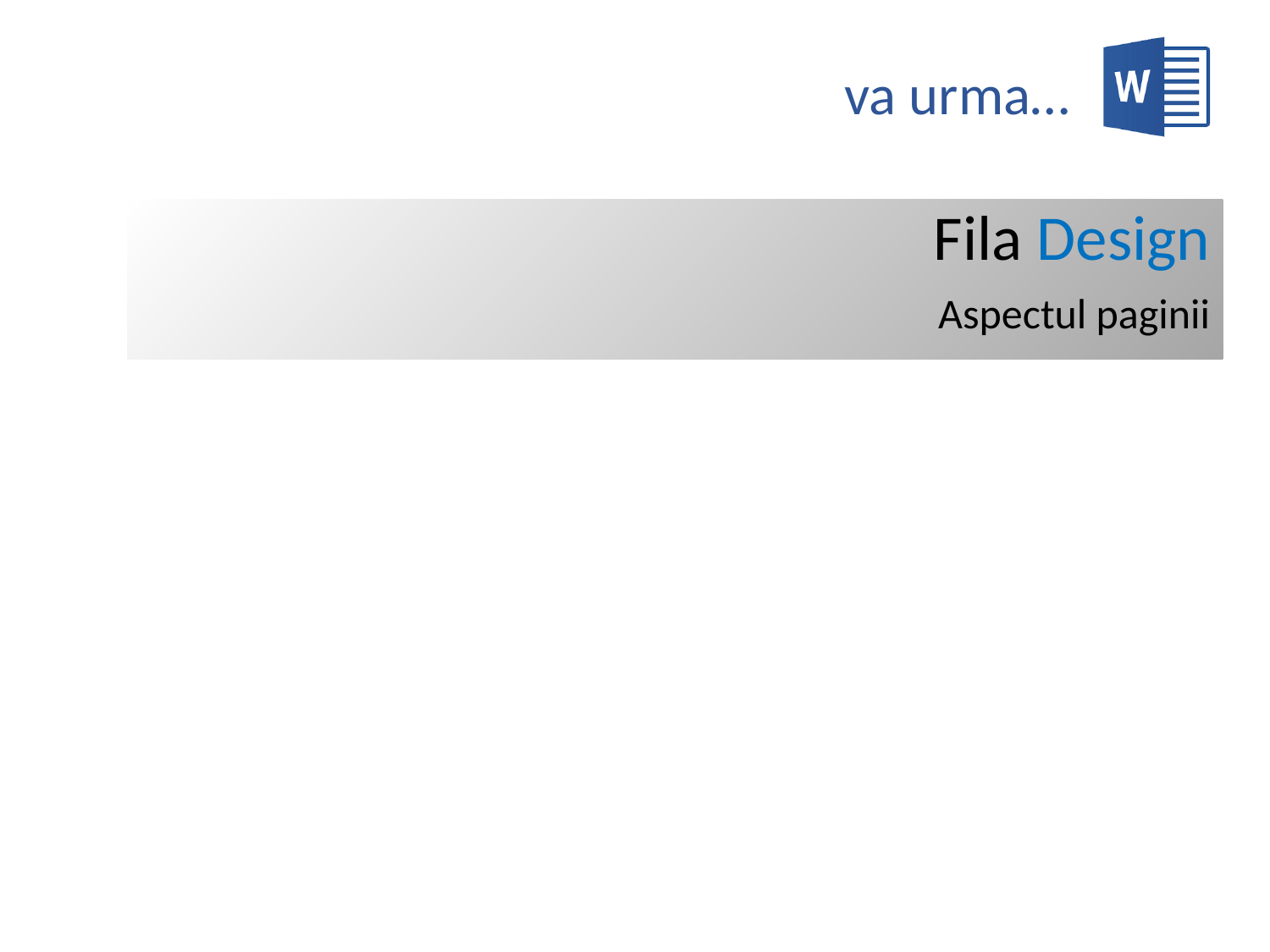

# va urma…
Fila Design
Aspectul paginii